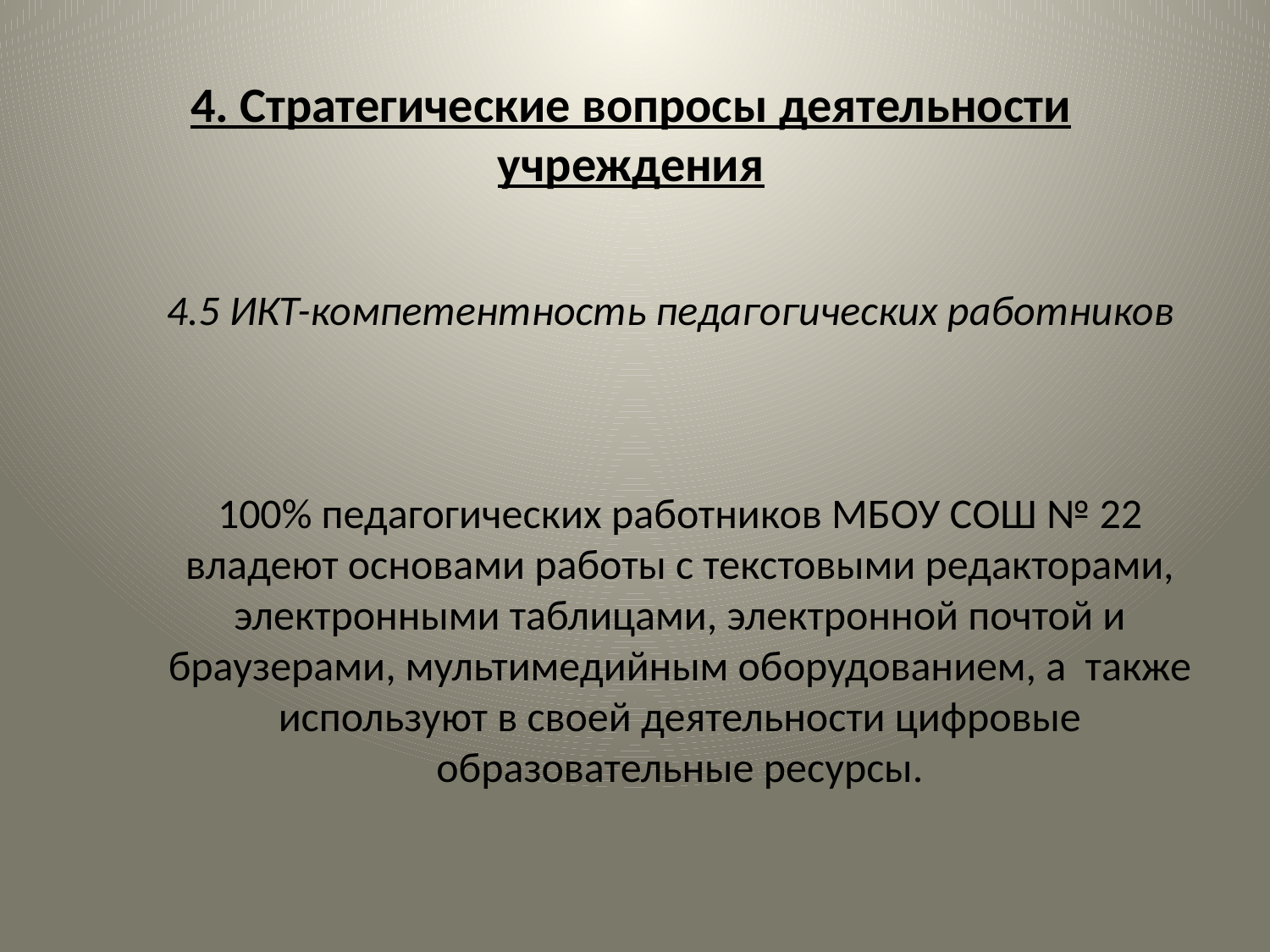

# 4. Стратегические вопросы деятельности учреждения
4.5 ИКТ-компетентность педагогических работников

100% педагогических работников МБОУ СОШ № 22 владеют основами работы с текстовыми редакторами, электронными таблицами, электронной почтой и браузерами, мультимедийным оборудованием, а  также используют в своей деятельности цифровые образовательные ресурсы.